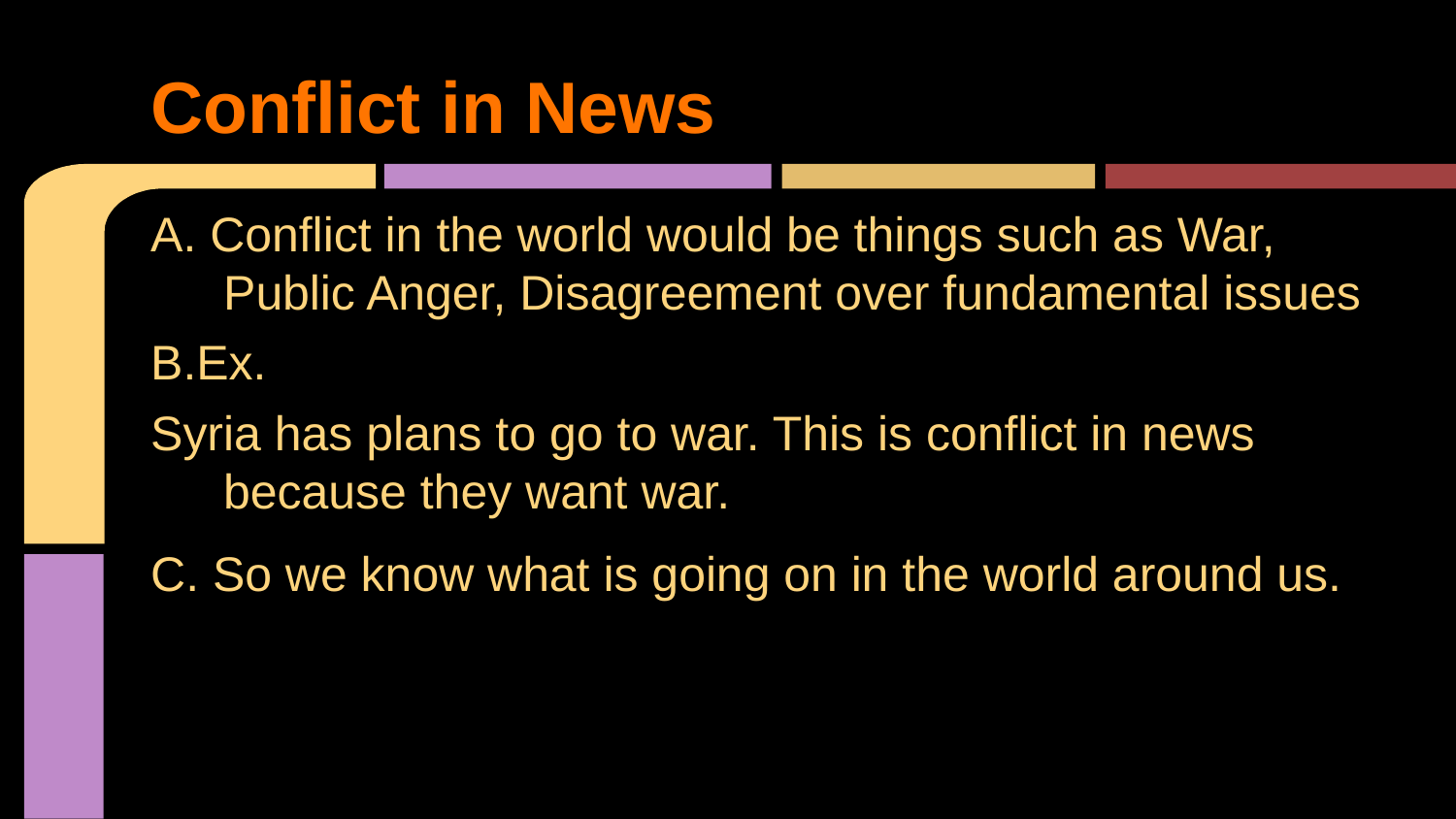

# Conflict in News
A. Conflict in the world would be things such as War, Public Anger, Disagreement over fundamental issues
B.Ex.
Syria has plans to go to war. This is conflict in news because they want war.
C. So we know what is going on in the world around us.